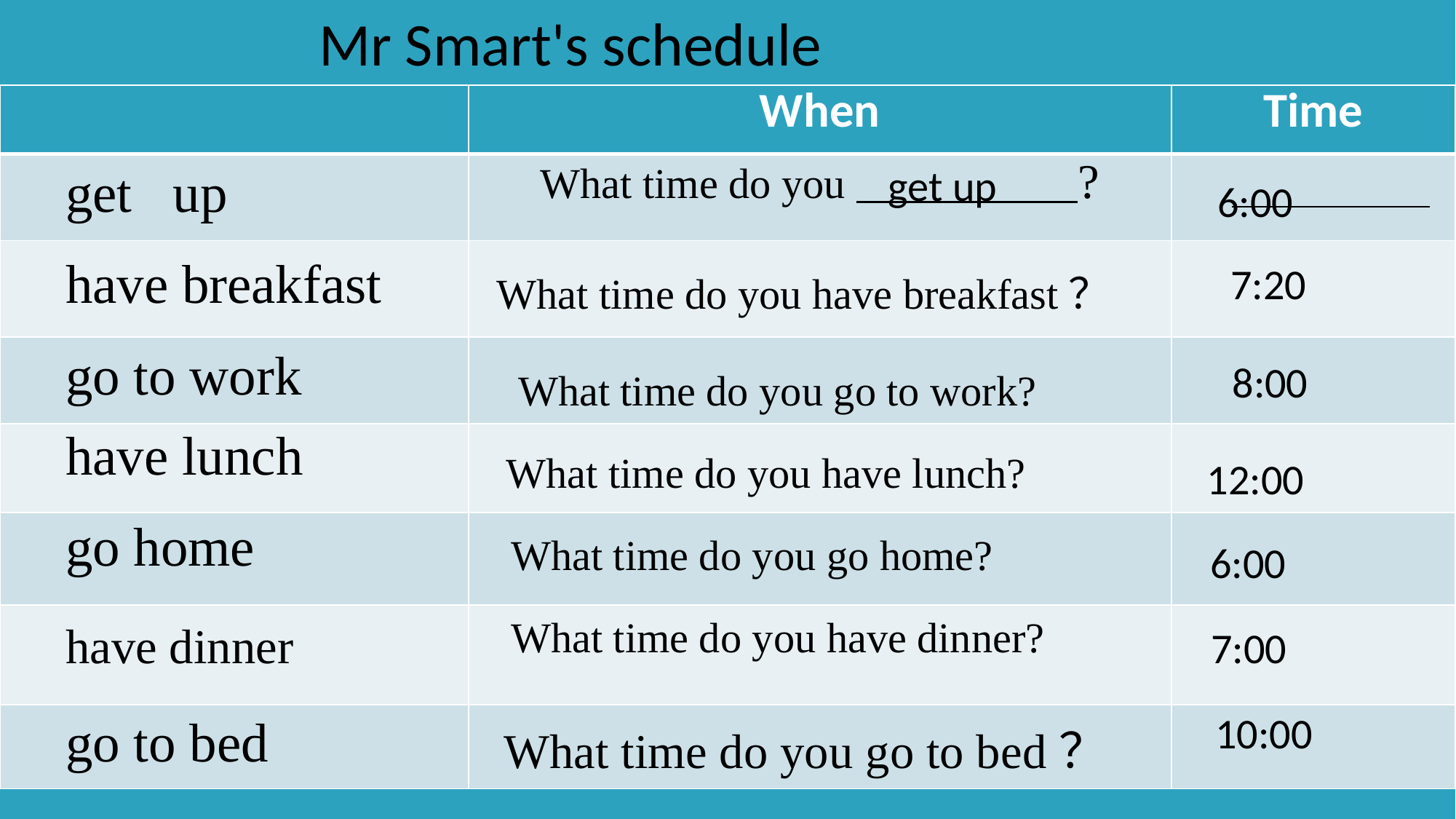

Mr Smart's schedule
|  | When | Time |
| --- | --- | --- |
| get up | What time do you ? |  |
| have breakfast |  | 7:20 |
| go to work |  |  |
| have lunch |  |  |
| go home |  |  |
| have dinner | What time do you have dinner? | 7:00 |
| go to bed |  |  |
get up
6:00
What time do you have breakfast？
8:00
What time do you go to work?
What time do you have lunch?
12:00
What time do you go home?
6:00
10:00
What time do you go to bed？